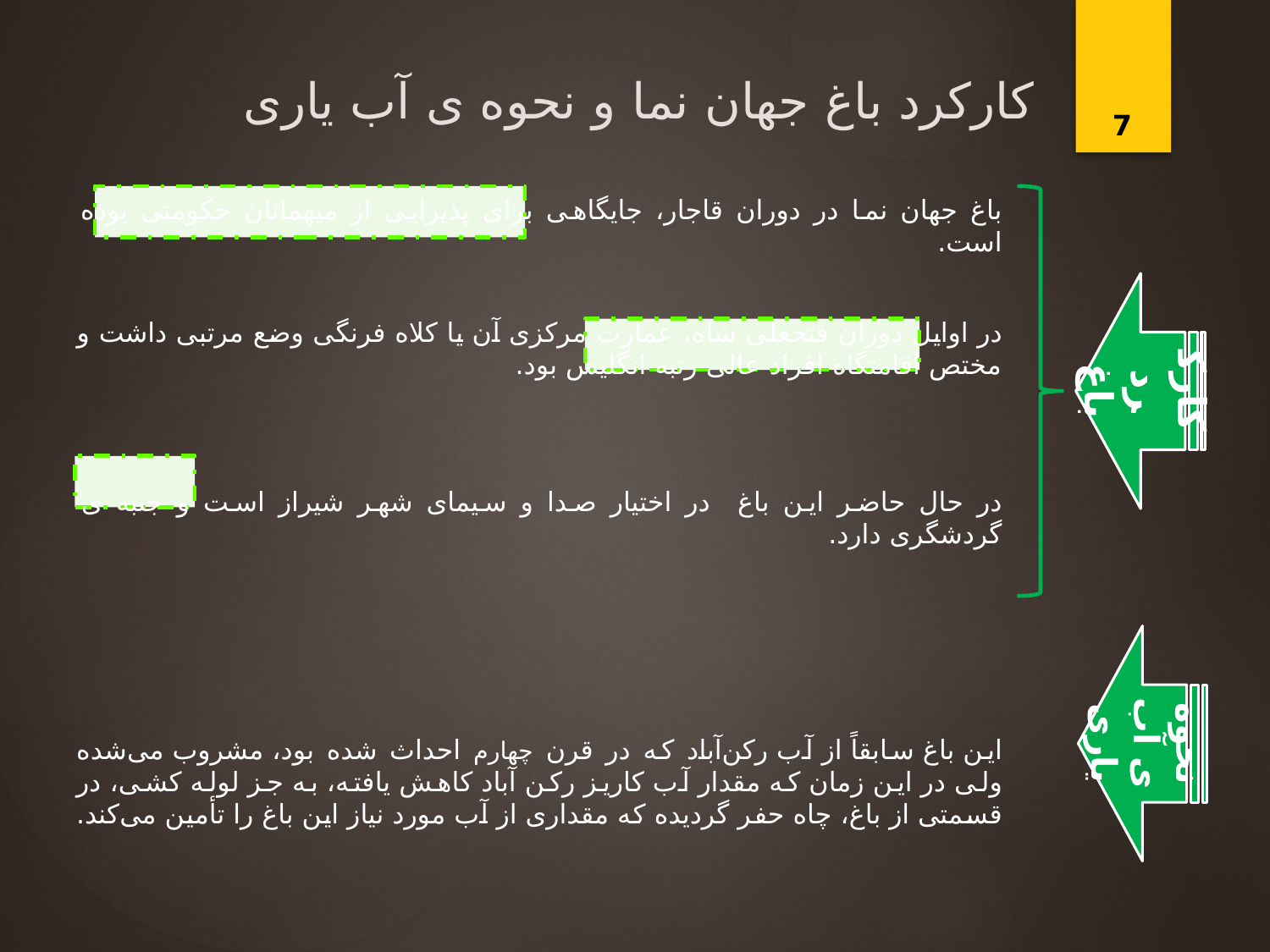

7
# کارکرد باغ جهان نما و نحوه ی آب یاری
باغ جهان نما در دوران قاجار، جایگاهی برای پذیرایی از میهمانان حکومتی بوده است.

در اوایل دوران فتحعلی شاه، عمارت مركزی آن یا كلاه فرنگی وضع مرتبی داشت و مختص اقامتگاه افراد عالی رتبه انگلیس بود.

در حال حاضر این باغ  در اختیار صدا و سیمای شهر شیراز است و جنبه ی گردشگری دارد.

این باغ سابقاً از آب ركن‌آباد که در قرن چهارم احداث شده بود، مشروب می‌شده ولی در این زمان كه مقدار آب كاریز ركن آباد كاهش یافته، به جز لوله كشی، در قسمتی از باغ، چاه حفر گردیده كه مقداری از آب مورد نیاز این باغ را تأمین می‌كند.

کارکرد باغ

نحوه ی آب یاری